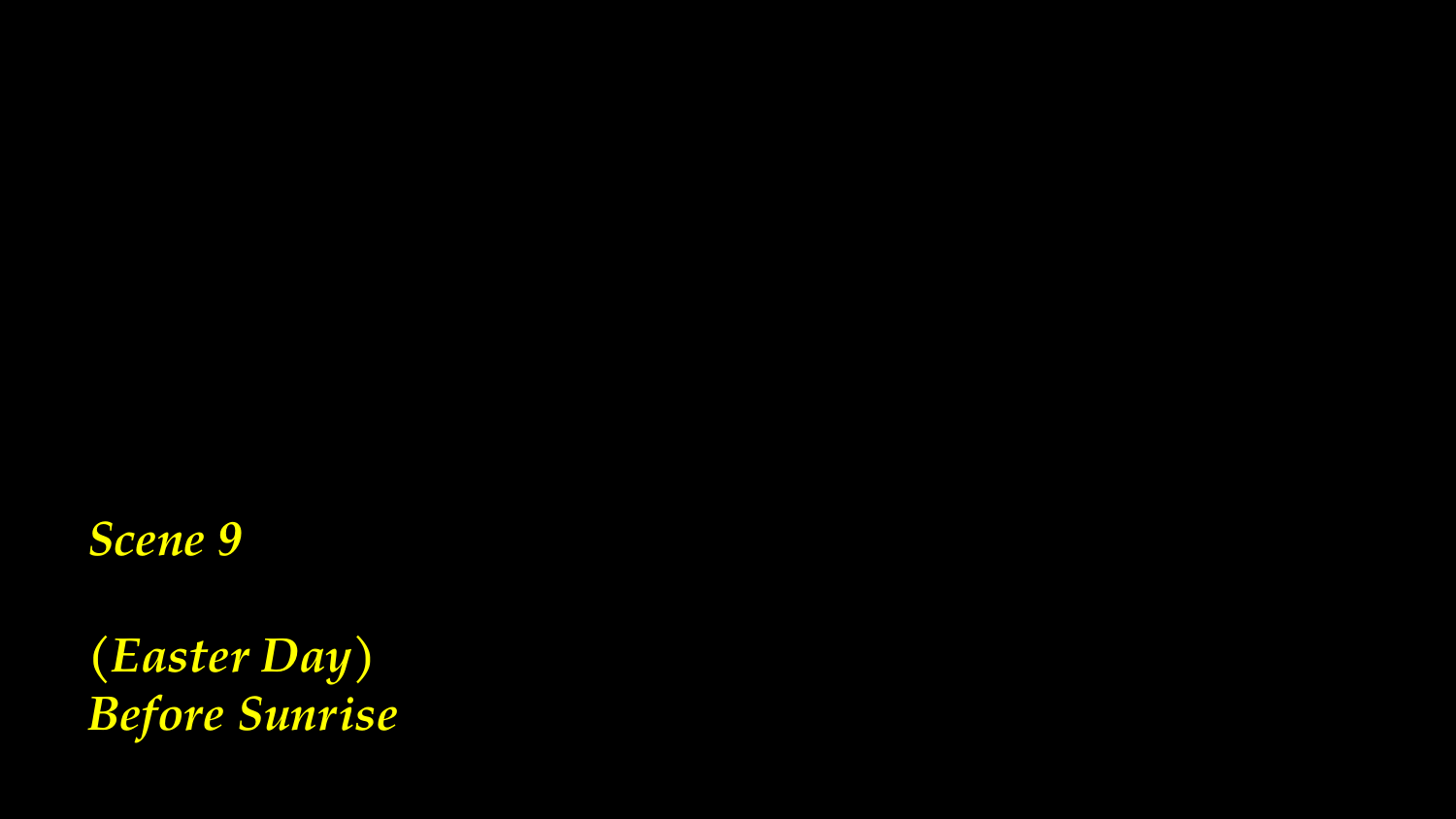

# Scene 9 (Easter Day) Before Sunrise